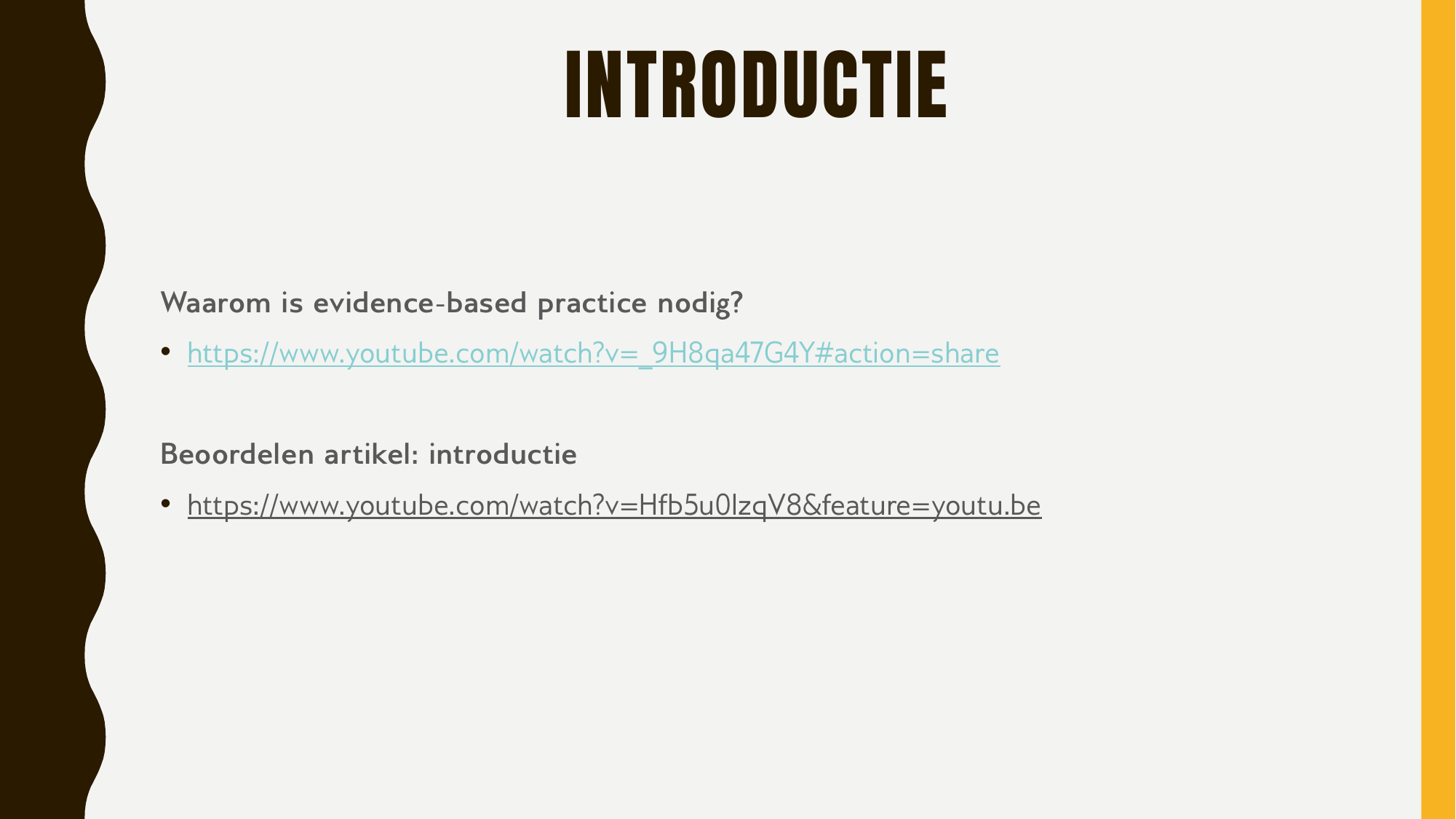

# Introductie
Waarom is evidence-based practice nodig?
https://www.youtube.com/watch?v=_9H8qa47G4Y#action=share

Beoordelen artikel: introductie
https://www.youtube.com/watch?v=Hfb5u0IzqV8&feature=youtu.be